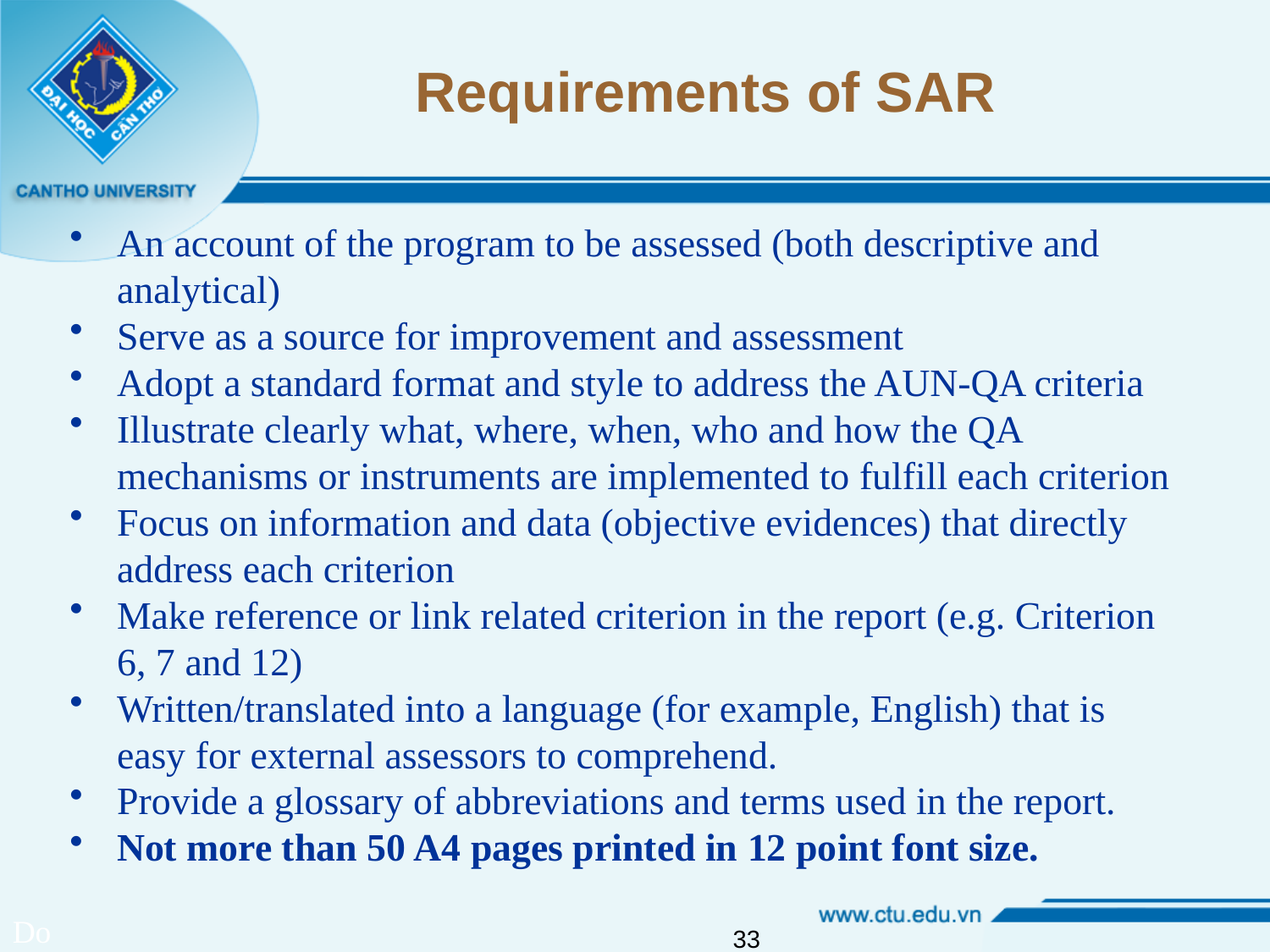

# Requirements of SAR
An account of the program to be assessed (both descriptive and analytical)
Serve as a source for improvement and assessment
Adopt a standard format and style to address the AUN-QA criteria
Illustrate clearly what, where, when, who and how the QA mechanisms or instruments are implemented to fulfill each criterion
Focus on information and data (objective evidences) that directly address each criterion
Make reference or link related criterion in the report (e.g. Criterion 6, 7 and 12)
Written/translated into a language (for example, English) that is easy for external assessors to comprehend.
Provide a glossary of abbreviations and terms used in the report.
Not more than 50 A4 pages printed in 12 point font size.
Do
33